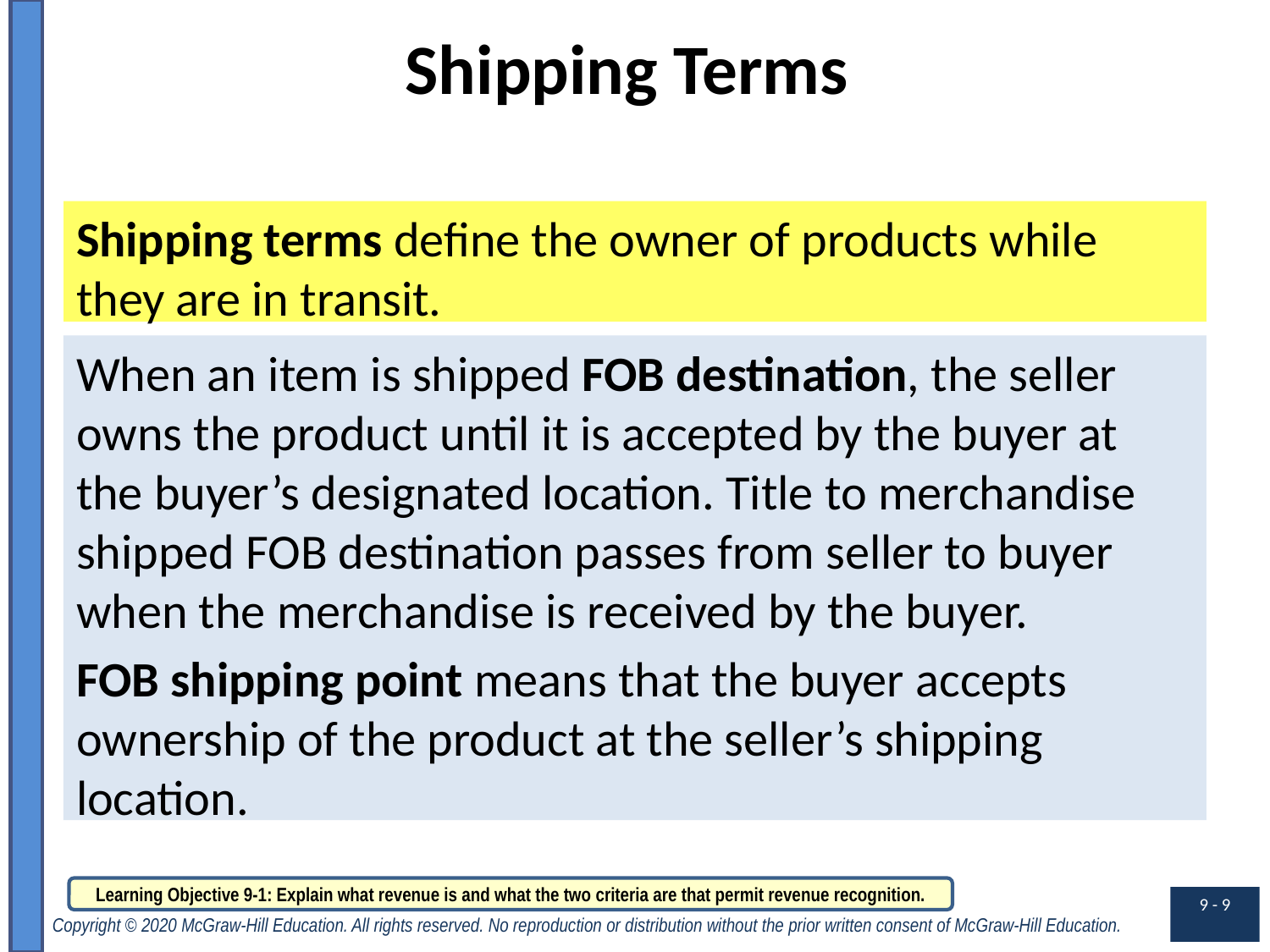

# Shipping Terms
Shipping terms define the owner of products while they are in transit.
When an item is shipped FOB destination, the seller owns the product until it is accepted by the buyer at the buyer’s designated location. Title to merchandise shipped FOB destination passes from seller to buyer when the merchandise is received by the buyer.
FOB shipping point means that the buyer accepts ownership of the product at the seller’s shipping location.
Learning Objective 9-1: Explain what revenue is and what the two criteria are that permit revenue recognition.